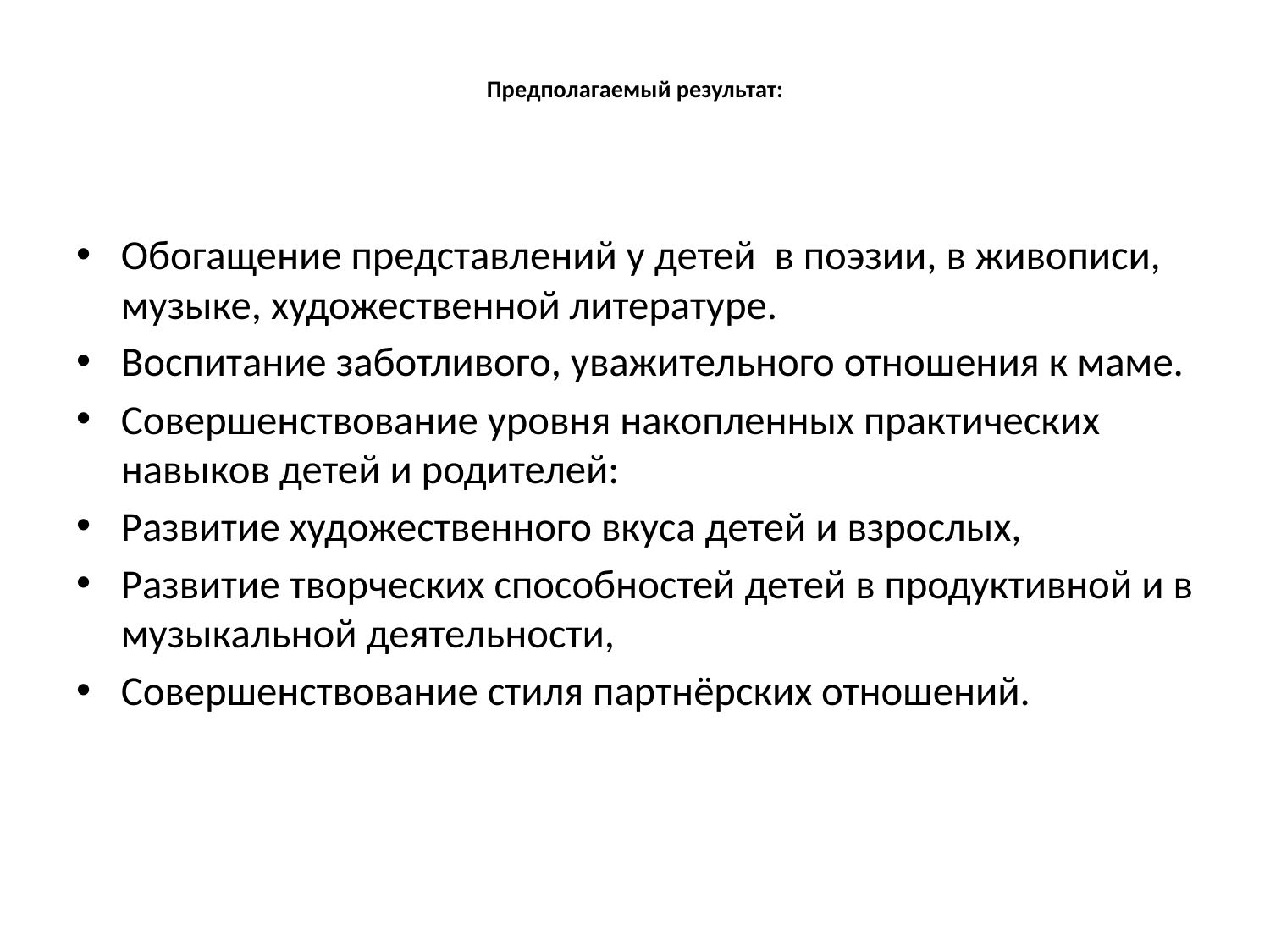

# Предполагаемый результат:
Обогащение представлений у детей  в поэзии, в живописи, музыке, художественной литературе.
Воспитание заботливого, уважительного отношения к маме.
Совершенствование уровня накопленных практических навыков детей и родителей:
Развитие художественного вкуса детей и взрослых,
Развитие творческих способностей детей в продуктивной и в музыкальной деятельности,
Совершенствование стиля партнёрских отношений.